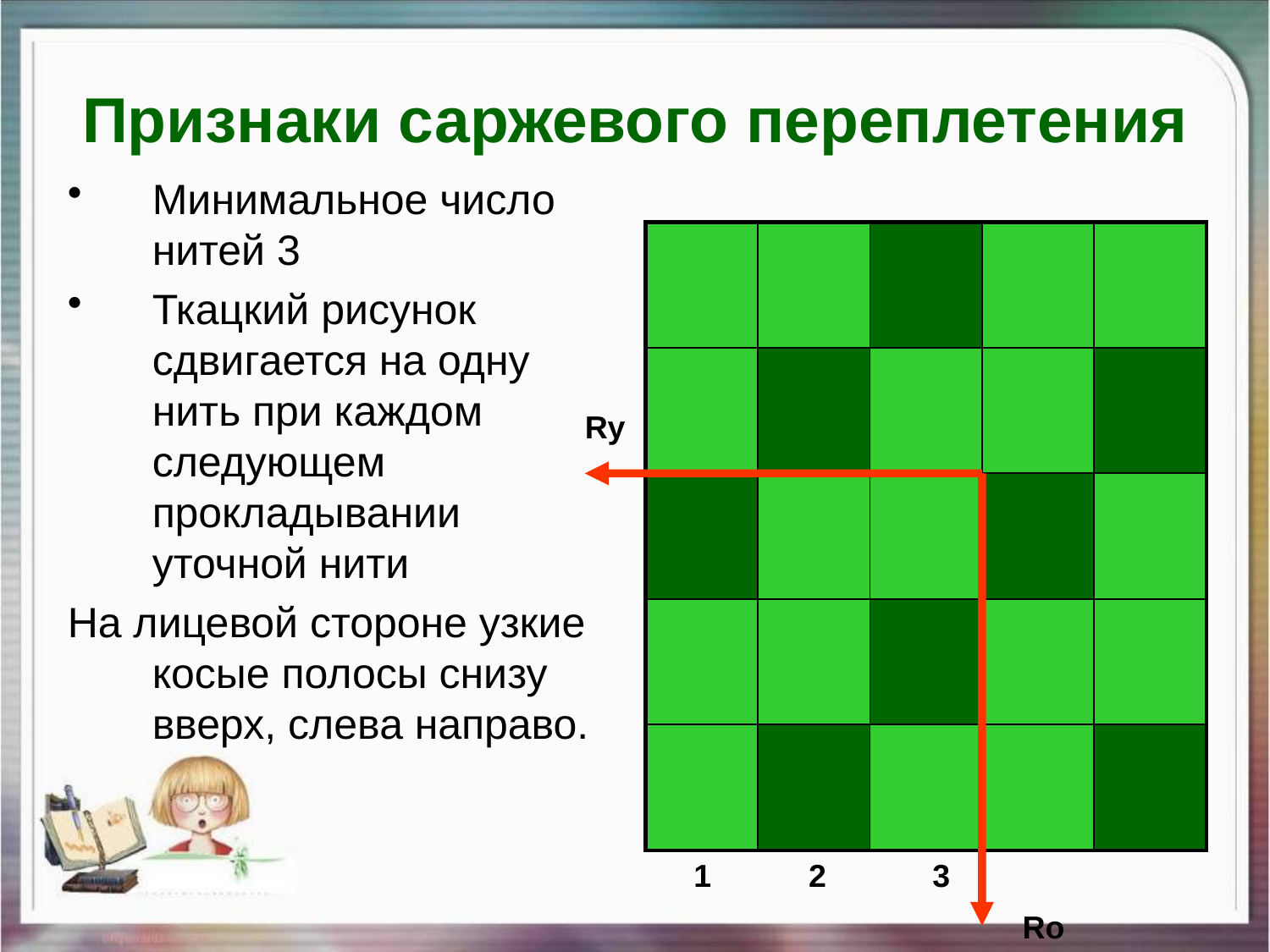

# Признаки саржевого переплетения
Минимальное число нитей 3
Ткацкий рисунок сдвигается на одну нить при каждом следующем прокладывании уточной нити
На лицевой стороне узкие косые полосы снизу вверх, слева направо.
|  |  |  |  |  |
| --- | --- | --- | --- | --- |
|  |  |  |  |  |
|  |  |  |  |  |
|  |  |  |  |  |
|  |  |  |  |  |
Ry

    1           2            3
Ro